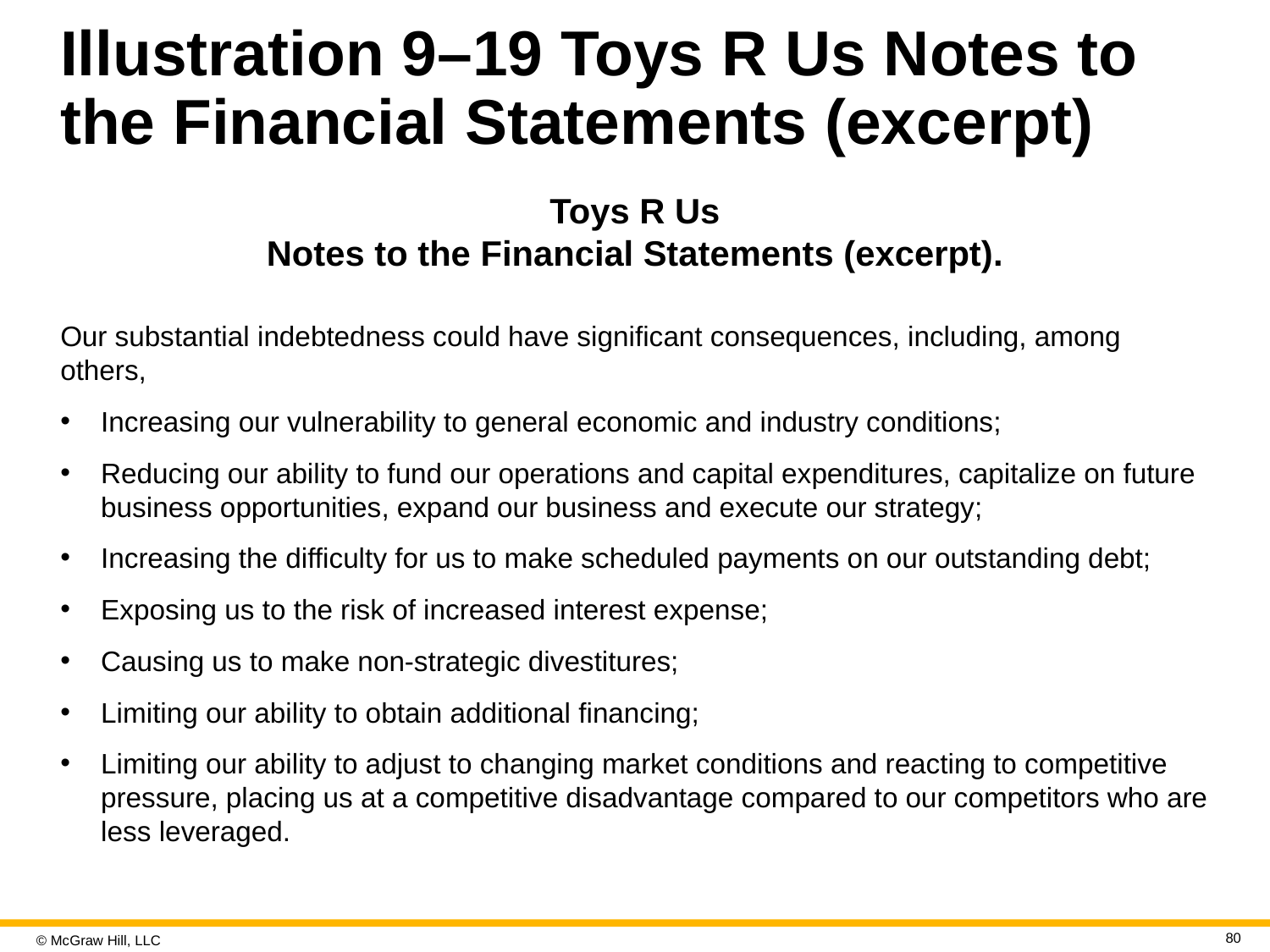

# Illustration 9–19 Toys R Us Notes to the Financial Statements (excerpt)
Toys R Us
Notes to the Financial Statements (excerpt).
Our substantial indebtedness could have significant consequences, including, among others,
Increasing our vulnerability to general economic and industry conditions;
Reducing our ability to fund our operations and capital expenditures, capitalize on future business opportunities, expand our business and execute our strategy;
Increasing the difficulty for us to make scheduled payments on our outstanding debt;
Exposing us to the risk of increased interest expense;
Causing us to make non-strategic divestitures;
Limiting our ability to obtain additional financing;
Limiting our ability to adjust to changing market conditions and reacting to competitive pressure, placing us at a competitive disadvantage compared to our competitors who are less leveraged.
80